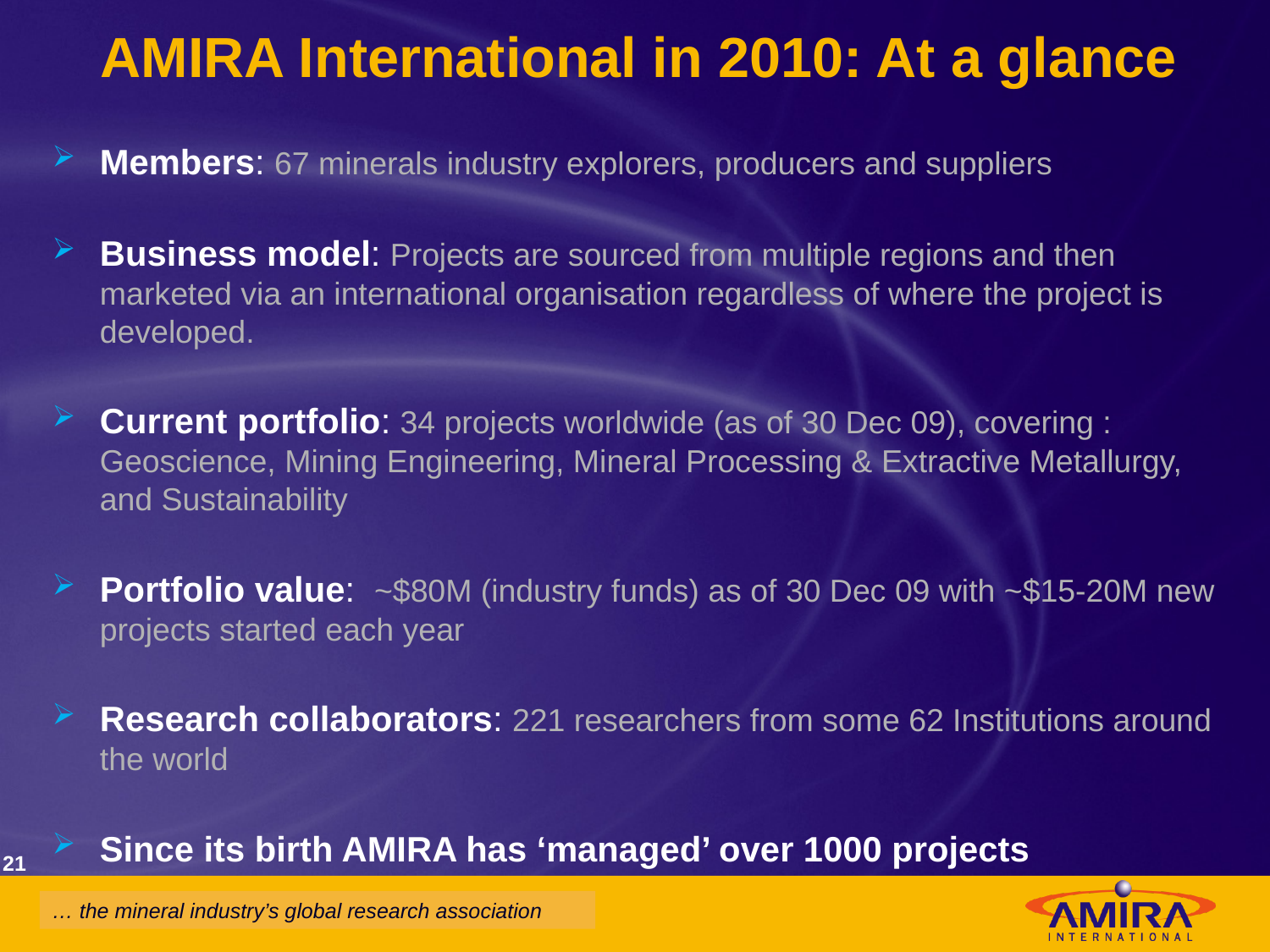

# AMIRA International in 2010: At a glance
Members: 67 minerals industry explorers, producers and suppliers
Business model: Projects are sourced from multiple regions and then marketed via an international organisation regardless of where the project is developed.
Current portfolio: 34 projects worldwide (as of 30 Dec 09), covering : Geoscience, Mining Engineering, Mineral Processing & Extractive Metallurgy,  and Sustainability
Portfolio value:  ~$80M (industry funds) as of 30 Dec 09 with ~$15-20M new projects started each year
Research collaborators: 221 researchers from some 62 Institutions around the world
Since its birth AMIRA has ‘managed’ over 1000 projects

21